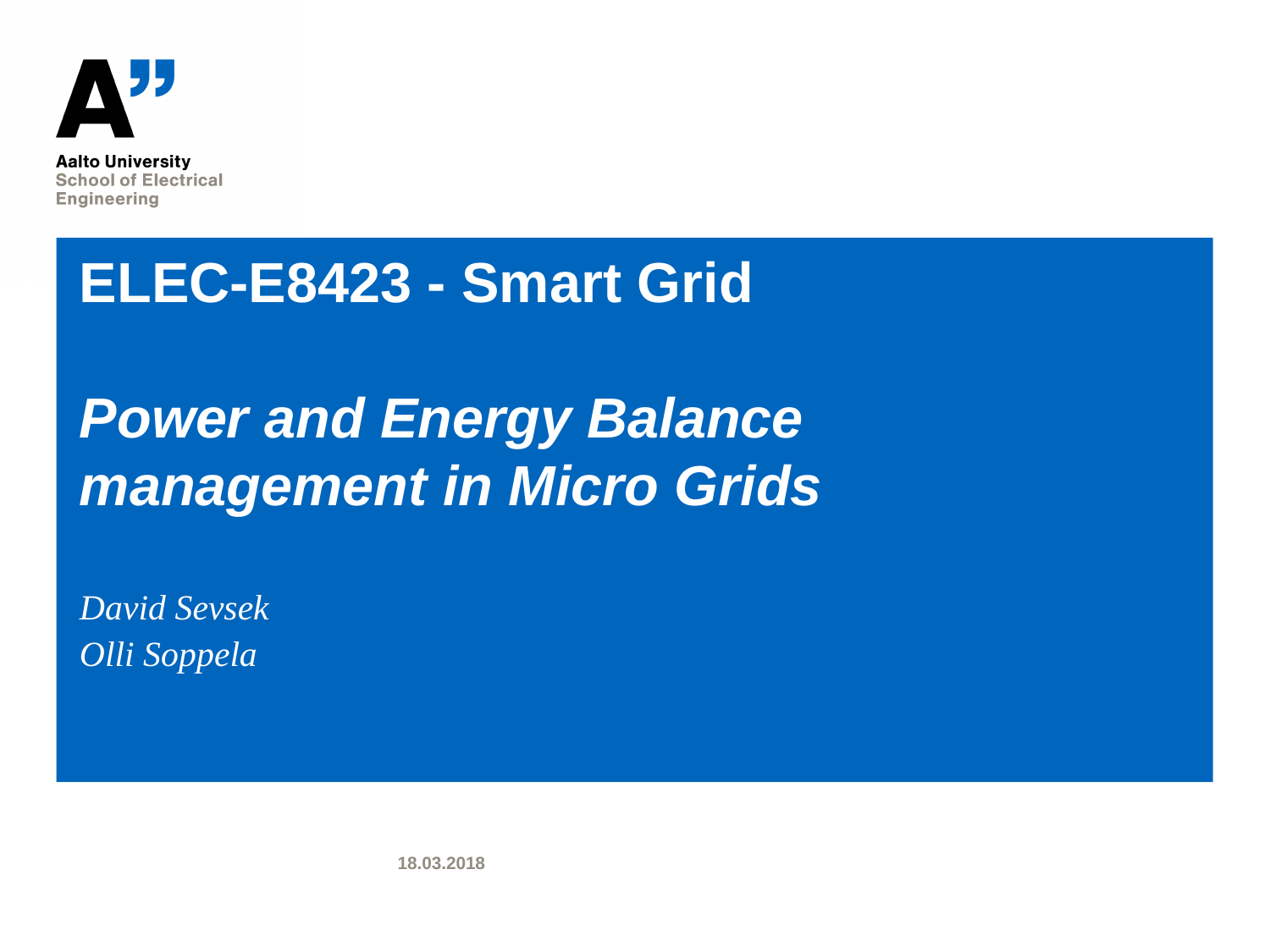

# ELEC-E8423 - Smart Grid Power and Energy Balance management in Micro Grids
David Sevsek
Olli Soppela

18.03.2018